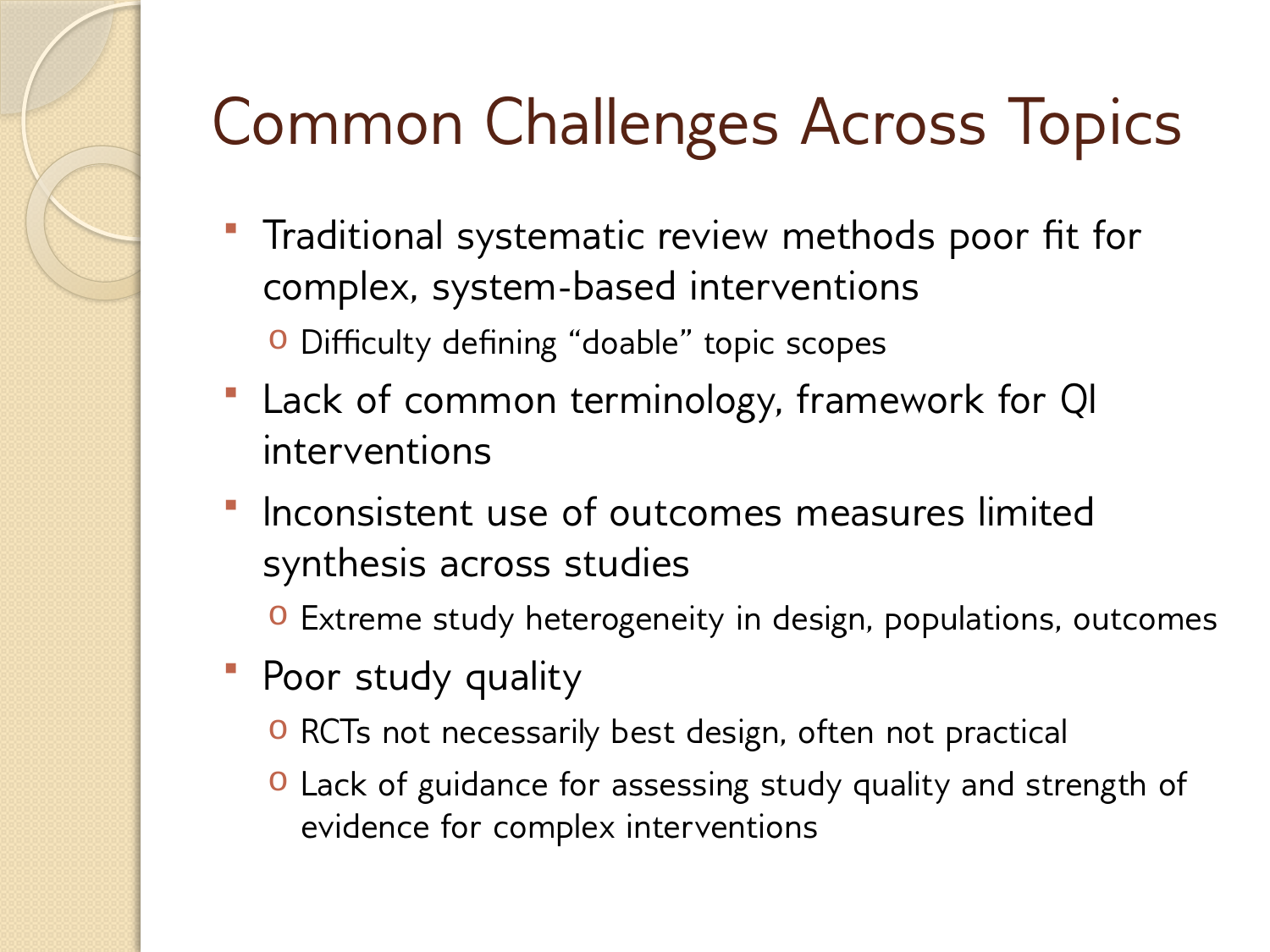

# Common Challenges Across Topics
Traditional systematic review methods poor fit for complex, system-based interventions
Difficulty defining “doable” topic scopes
Lack of common terminology, framework for QI interventions
Inconsistent use of outcomes measures limited synthesis across studies
Extreme study heterogeneity in design, populations, outcomes
Poor study quality
RCTs not necessarily best design, often not practical
Lack of guidance for assessing study quality and strength of evidence for complex interventions